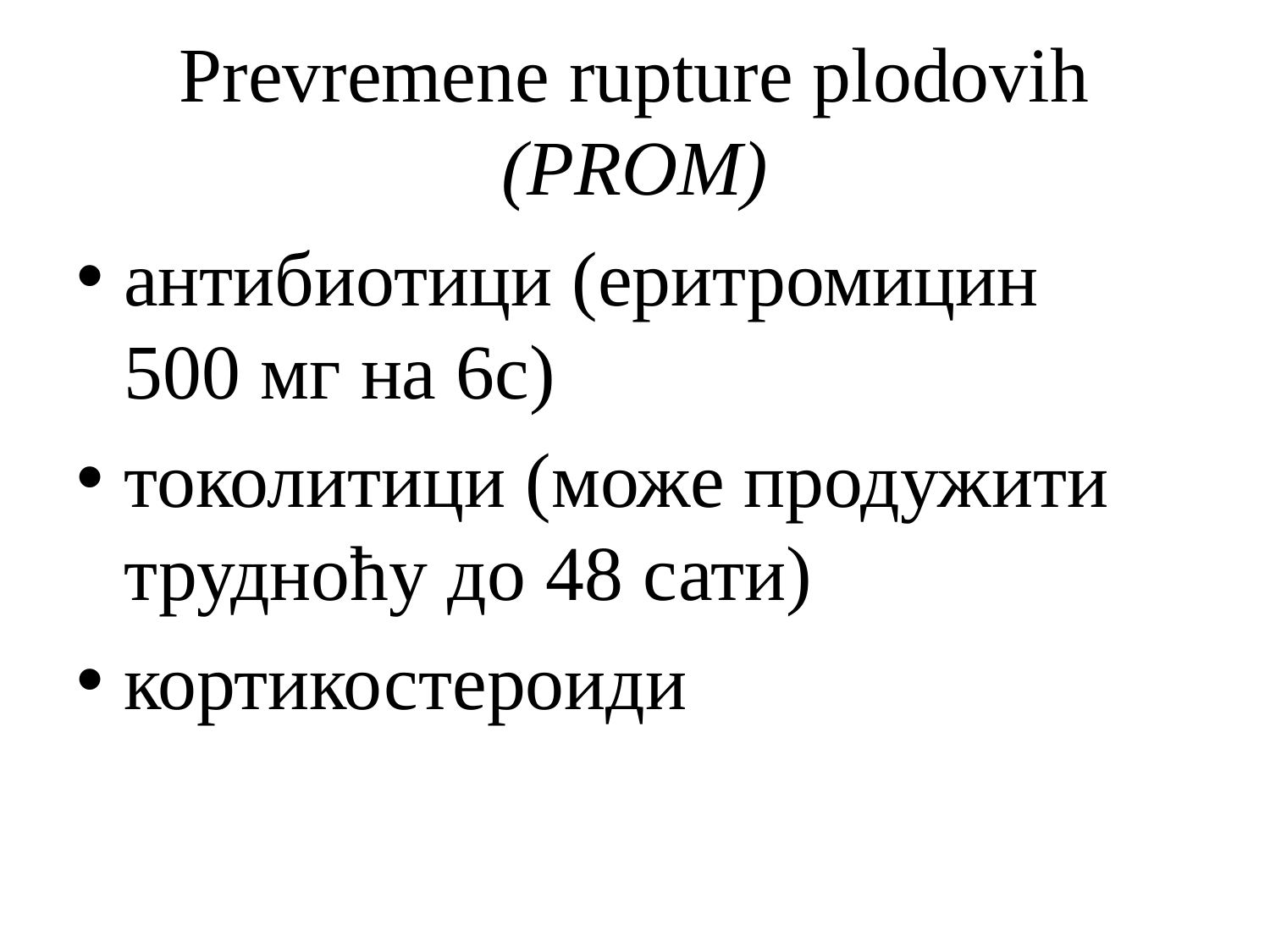

# Prevremene rupture plodovih (PROM)
антибиотици (еритромицин  500 мг на 6с)
токолитици (може продужити трудноћу до 48 сати)
кортикостероиди